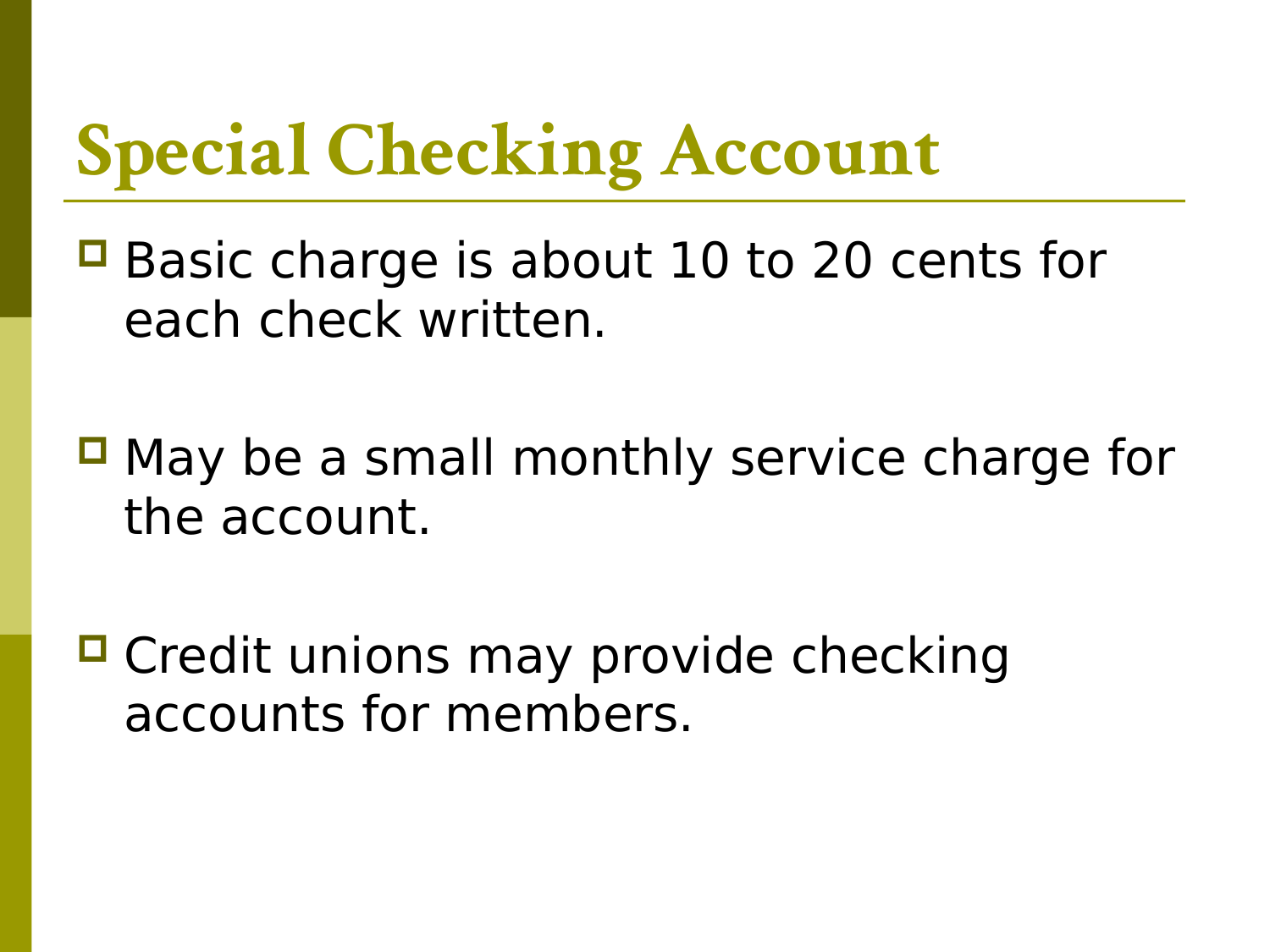

# Special Checking Account
Basic charge is about 10 to 20 cents for each check written.

May be a small monthly service charge for the account.

Credit unions may provide checking accounts for members.